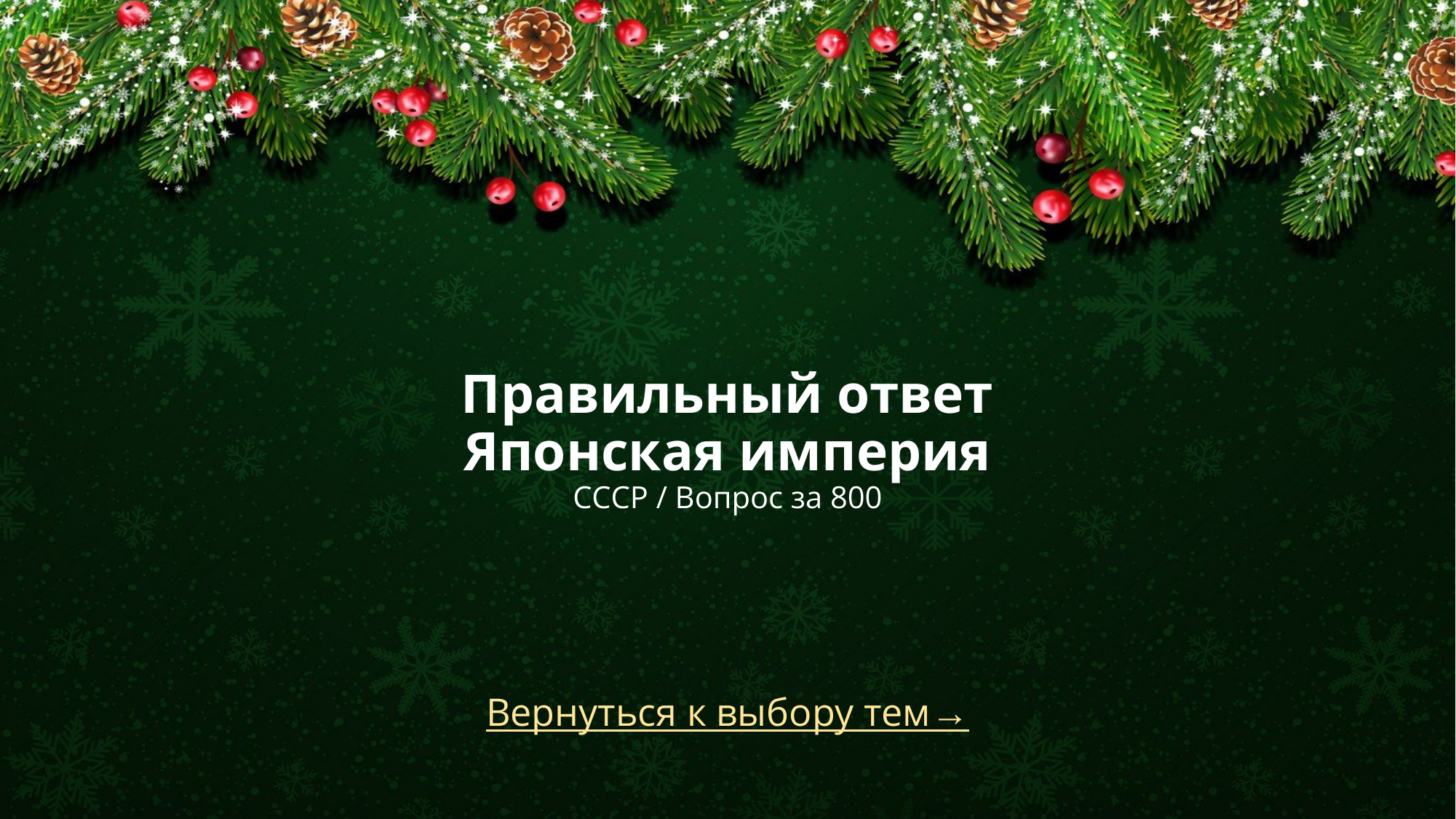

# Правильный ответ Японская империя СССР / Вопрос за 800
Вернуться к выбору тем→